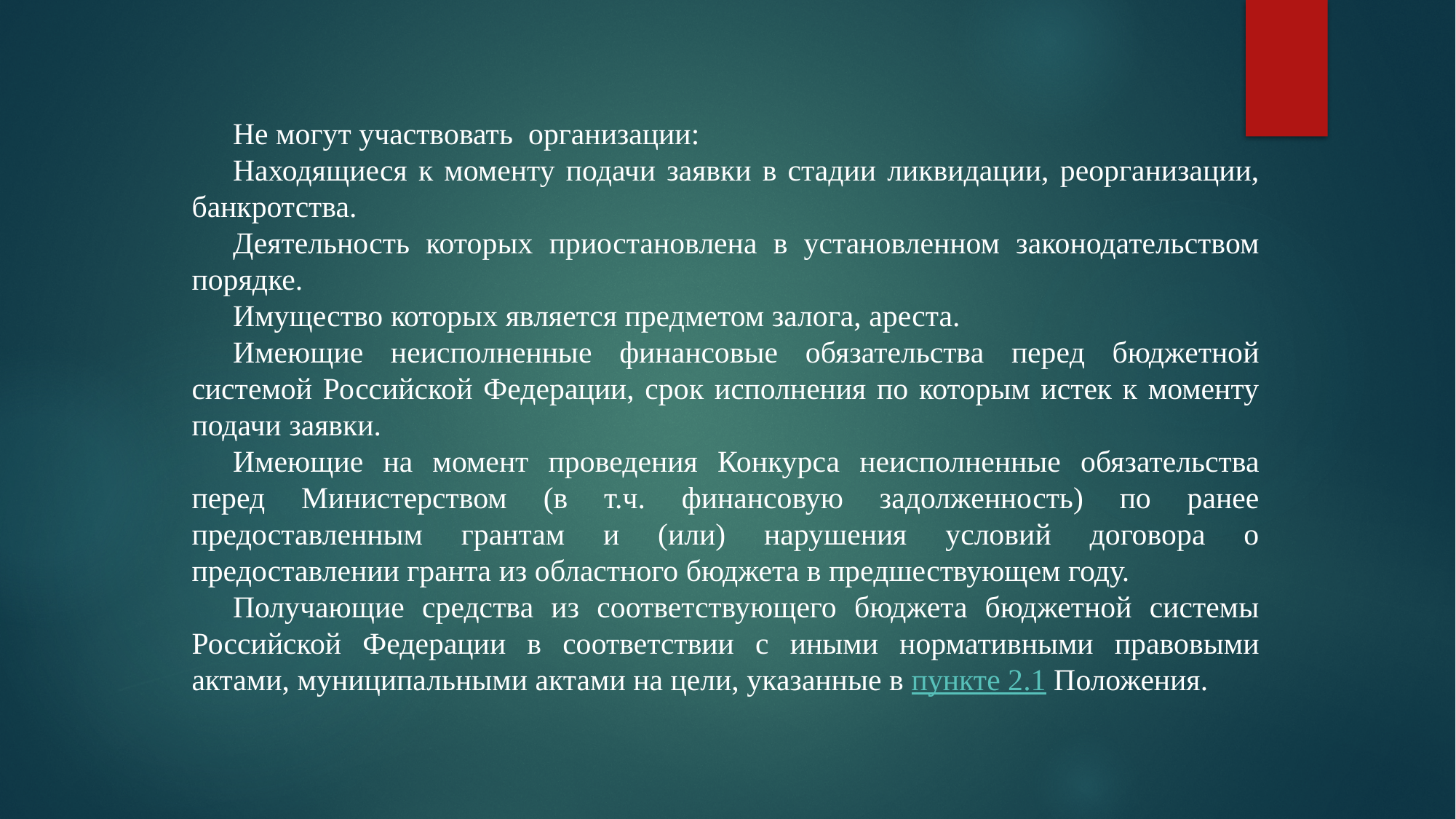

Не могут участвовать  организации:
Находящиеся к моменту подачи заявки в стадии ликвидации, реорганизации, банкротства.
Деятельность которых приостановлена в установленном законодательством порядке.
Имущество которых является предметом залога, ареста.
Имеющие неисполненные финансовые обязательства перед бюджетной системой Российской Федерации, срок исполнения по которым истек к моменту подачи заявки.
Имеющие на момент проведения Конкурса неисполненные обязательства перед Министерством (в т.ч. финансовую задолженность) по ранее предоставленным грантам и (или) нарушения условий договора о предоставлении гранта из областного бюджета в предшествующем году.
Получающие средства из соответствующего бюджета бюджетной системы Российской Федерации в соответствии с иными нормативными правовыми актами, муниципальными актами на цели, указанные в пункте 2.1 Положения.